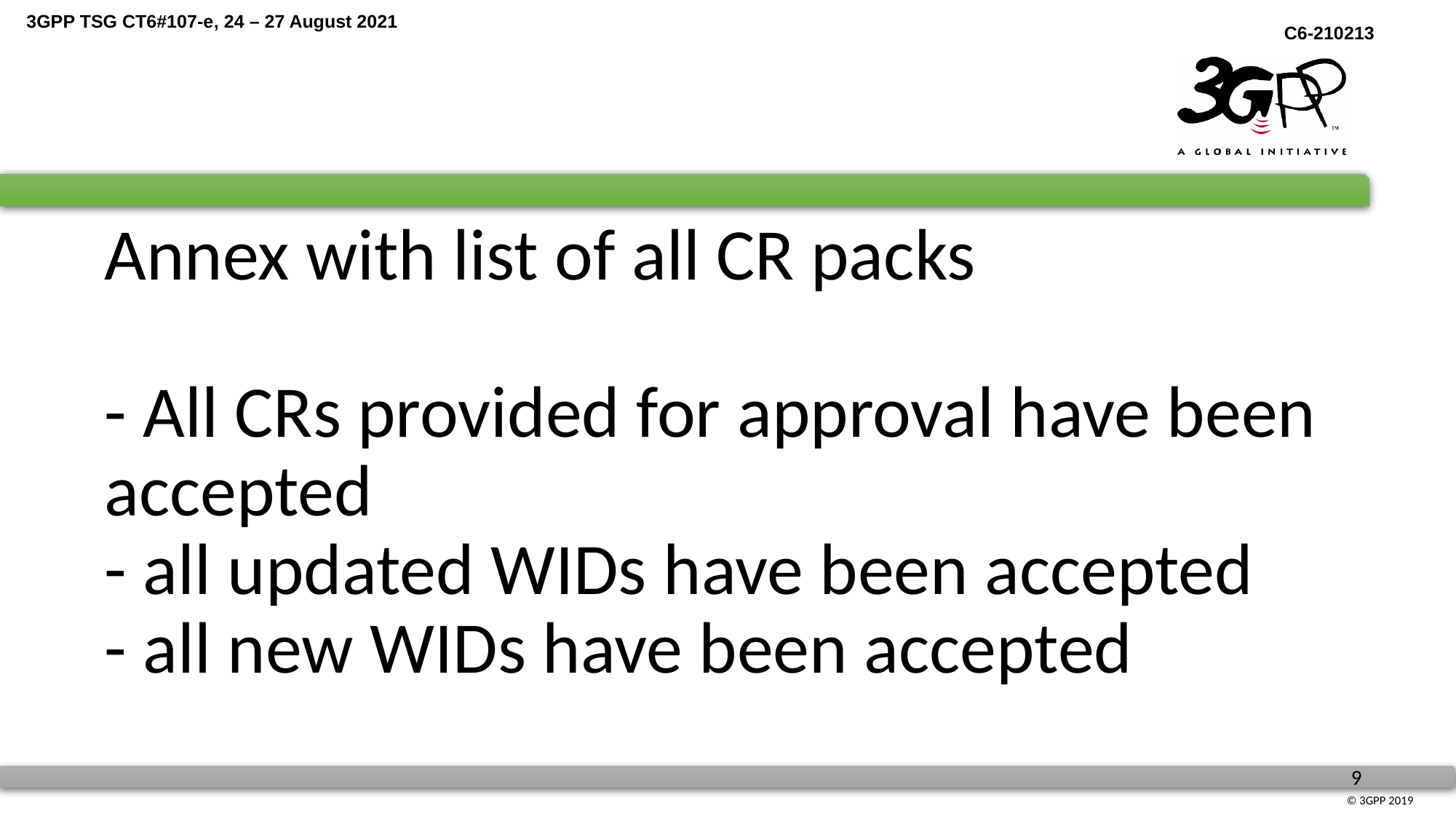

# Annex with list of all CR packs - All CRs provided for approval have been accepted - all updated WIDs have been accepted - all new WIDs have been accepted